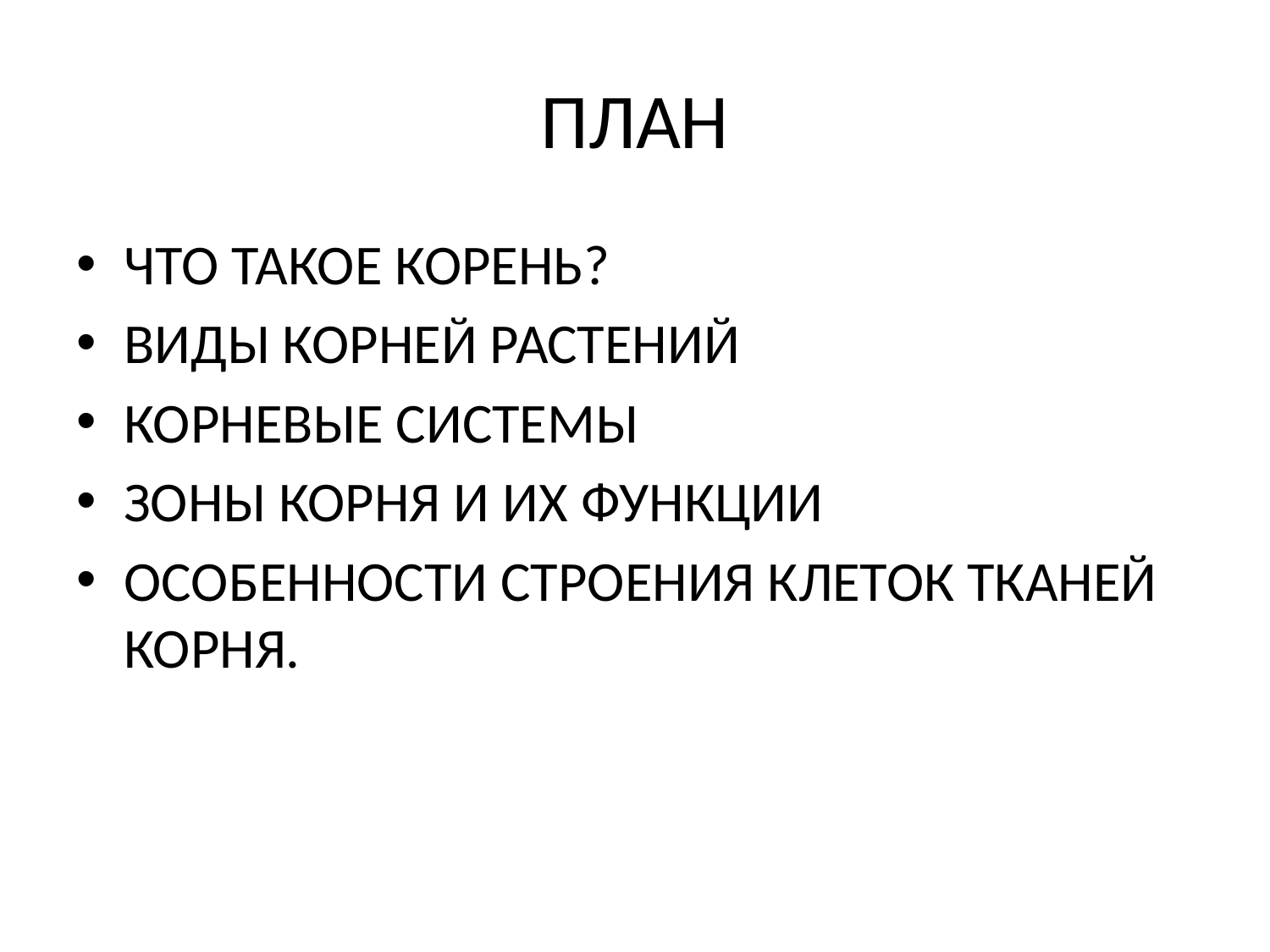

# ПЛАН
ЧТО ТАКОЕ КОРЕНЬ?
ВИДЫ КОРНЕЙ РАСТЕНИЙ
КОРНЕВЫЕ СИСТЕМЫ
ЗОНЫ КОРНЯ И ИХ ФУНКЦИИ
ОСОБЕННОСТИ СТРОЕНИЯ КЛЕТОК ТКАНЕЙ КОРНЯ.